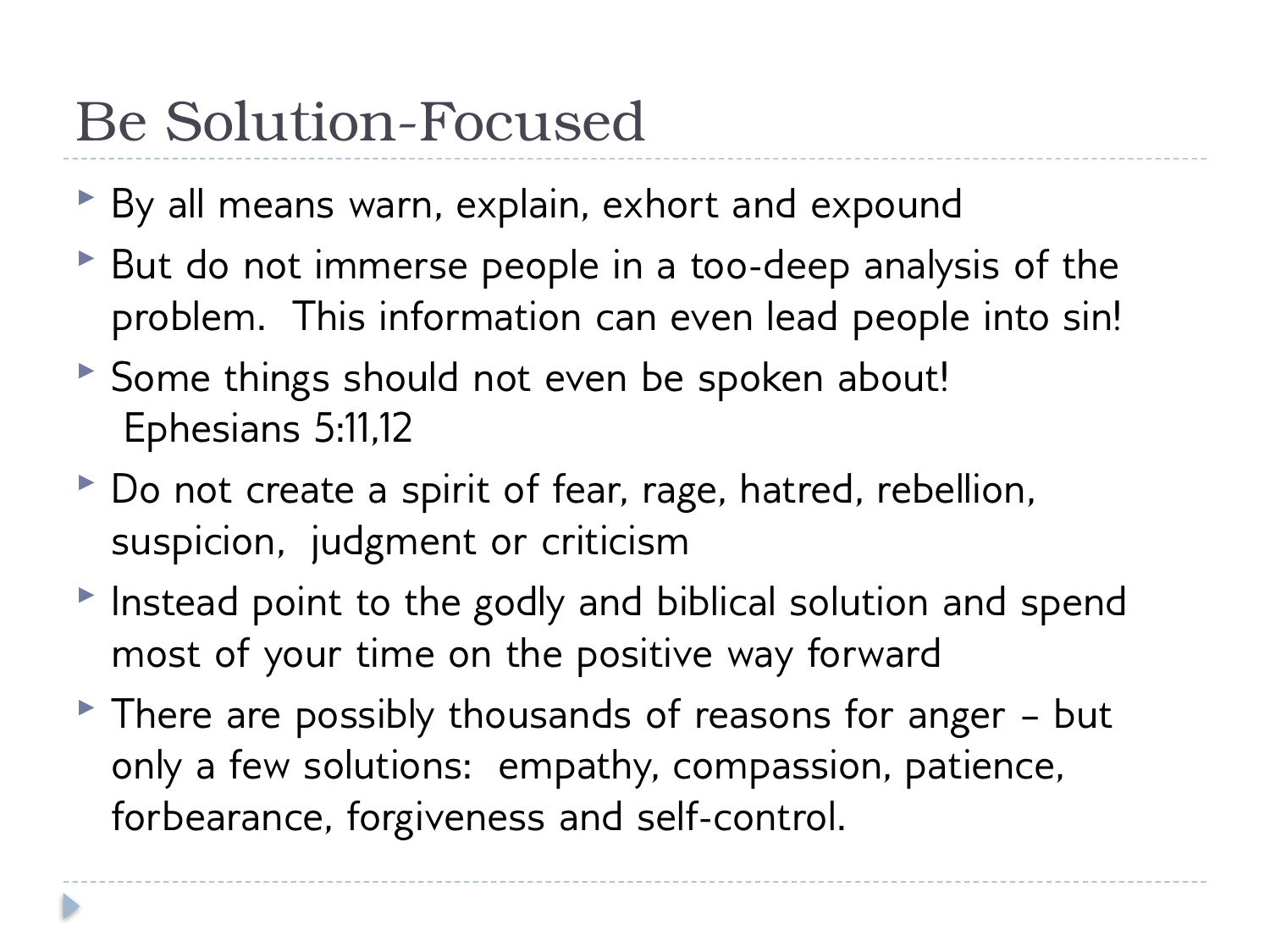

# Be Solution-Focused
By all means warn, explain, exhort and expound
But do not immerse people in a too-deep analysis of the problem.  This information can even lead people into sin!
Some things should not even be spoken about!
 Ephesians 5:11,12
Do not create a spirit of fear, rage, hatred, rebellion, suspicion,  judgment or criticism
Instead point to the godly and biblical solution and spend most of your time on the positive way forward
There are possibly thousands of reasons for anger – but only a few solutions:  empathy, compassion, patience, forbearance, forgiveness and self-control.